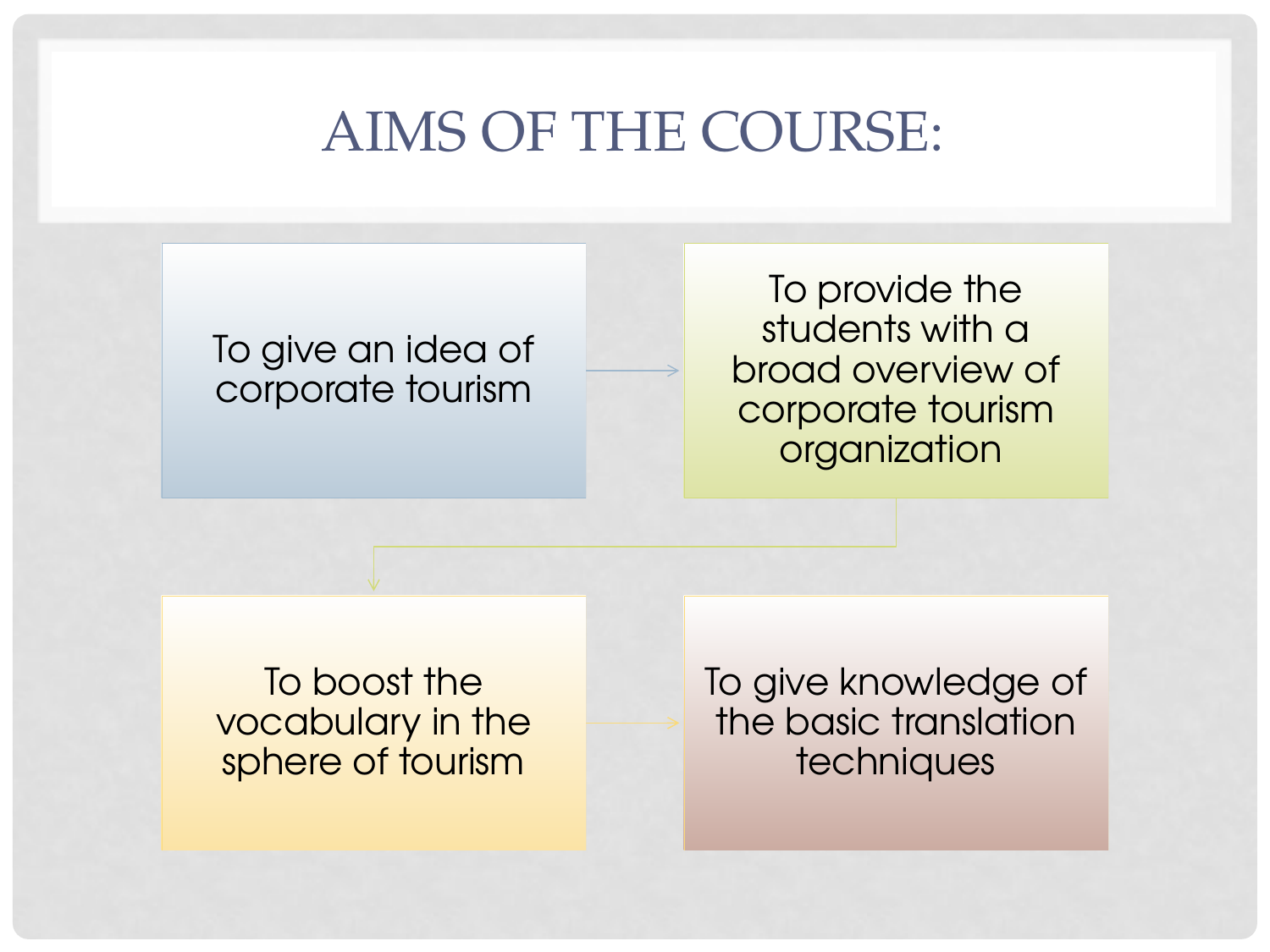

# Aims of the course:

To give an idea of corporate tourism

To provide the students with a broad overview of corporate tourism organization

To boost the vocabulary in the sphere of tourism
To give knowledge of the basic translation techniques